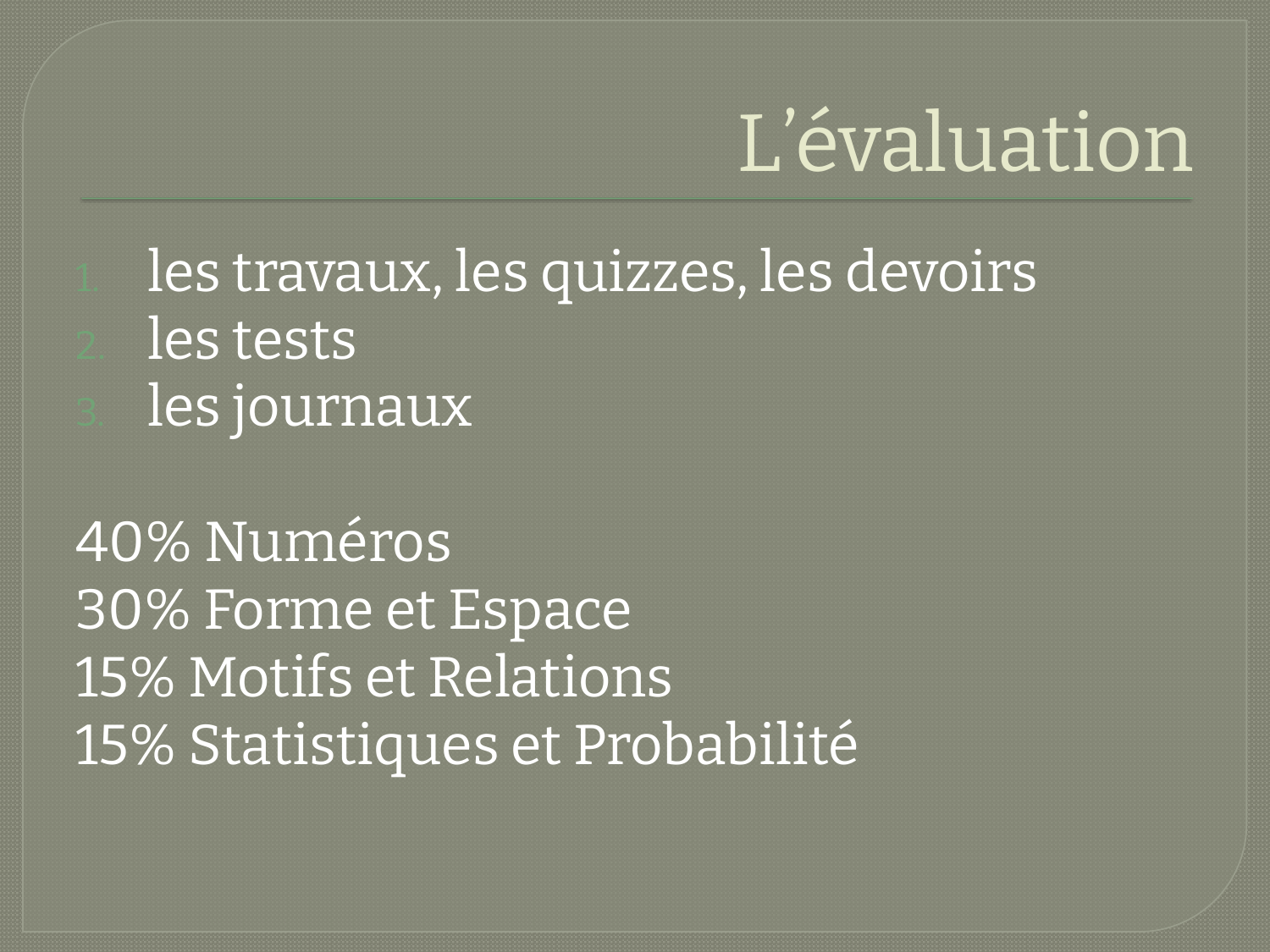

# L’évaluation
les travaux, les quizzes, les devoirs
les tests
les journaux

40% Numéros
30% Forme et Espace
15% Motifs et Relations
15% Statistiques et Probabilité